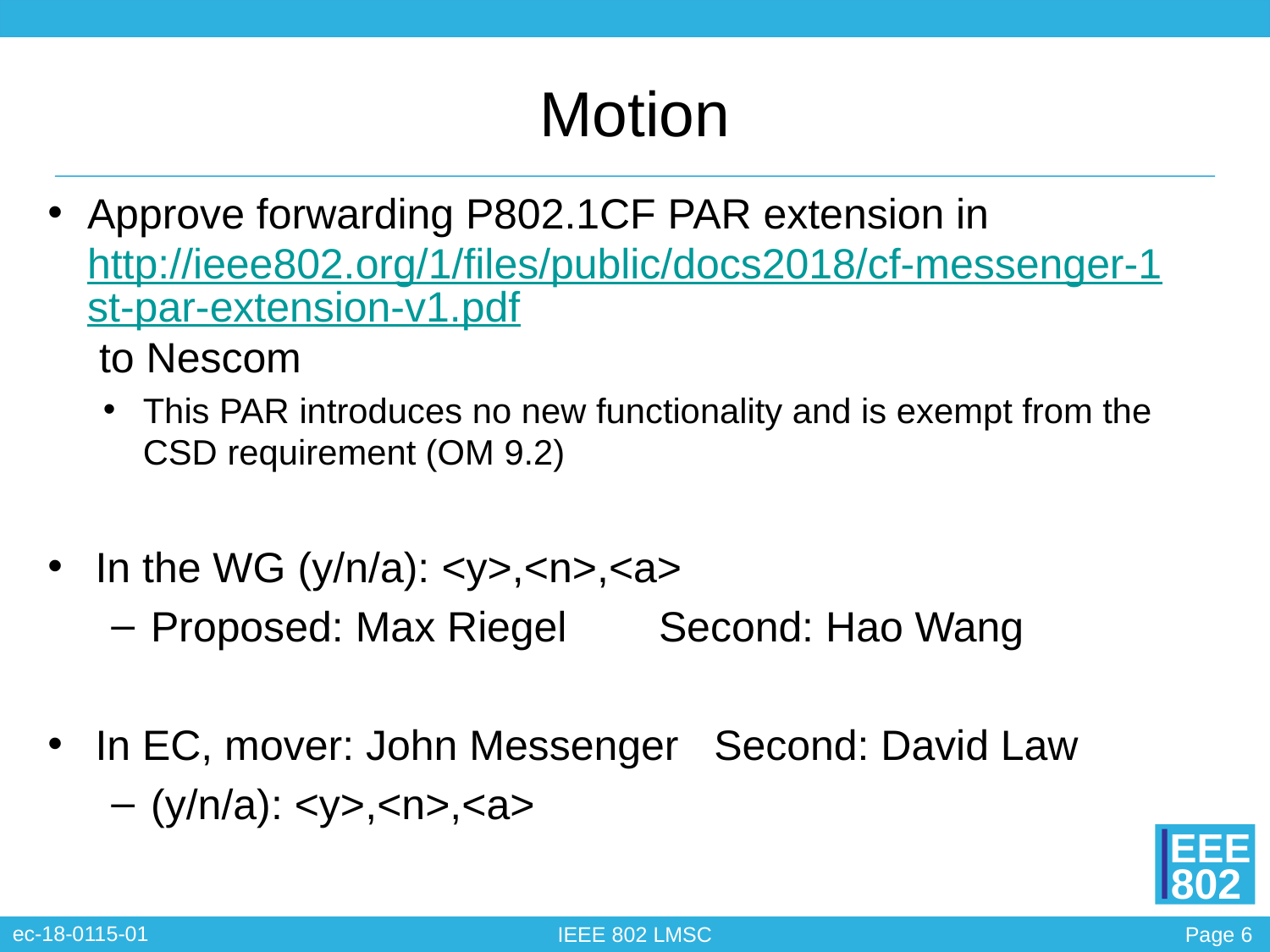

# Motion
Approve forwarding P802.1CF PAR extension in http://ieee802.org/1/files/public/docs2018/cf-messenger-1st-par-extension-v1.pdf to Nescom
This PAR introduces no new functionality and is exempt from the CSD requirement (OM 9.2)

In the WG (y/n/a): <y>,<n>,<a>
Proposed: Max Riegel 	Second: Hao Wang

In EC, mover: John Messenger   Second: David Law
(y/n/a): <y>,<n>,<a>